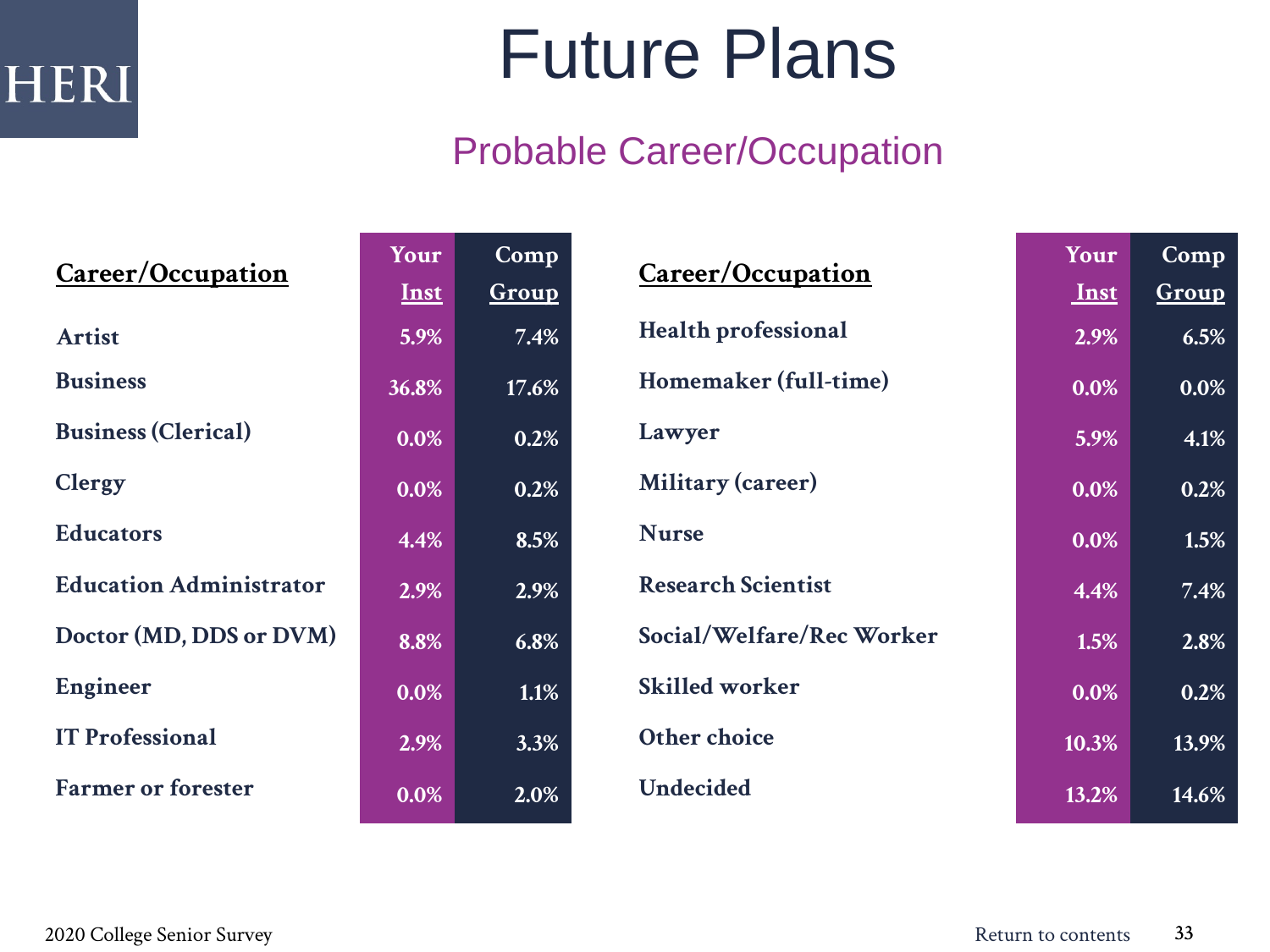

Future Plans
Probable Career/Occupation
| Career/Occupation | Your Inst | Comp Group |  | Career/Occupation | Your Inst | Comp Group |
| --- | --- | --- | --- | --- | --- | --- |
| Artist | 5.9% | 7.4% |  | Health professional | 2.9% | 6.5% |
| Business | 36.8% | 17.6% |  | Homemaker (full-time) | 0.0% | 0.0% |
| Business (Clerical) | 0.0% | 0.2% |  | Lawyer | 5.9% | 4.1% |
| Clergy | 0.0% | 0.2% |  | Military (career) | 0.0% | 0.2% |
| Educators | 4.4% | 8.5% |  | Nurse | 0.0% | 1.5% |
| Education Administrator | 2.9% | 2.9% |  | Research Scientist | 4.4% | 7.4% |
| Doctor (MD, DDS or DVM) | 8.8% | 6.8% |  | Social/Welfare/Rec Worker | 1.5% | 2.8% |
| Engineer | 0.0% | 1.1% |  | Skilled worker | 0.0% | 0.2% |
| IT Professional | 2.9% | 3.3% |  | Other choice | 10.3% | 13.9% |
| Farmer or forester | 0.0% | 2.0% |  | Undecided | 13.2% | 14.6% |
2020 College Senior Survey
33
33